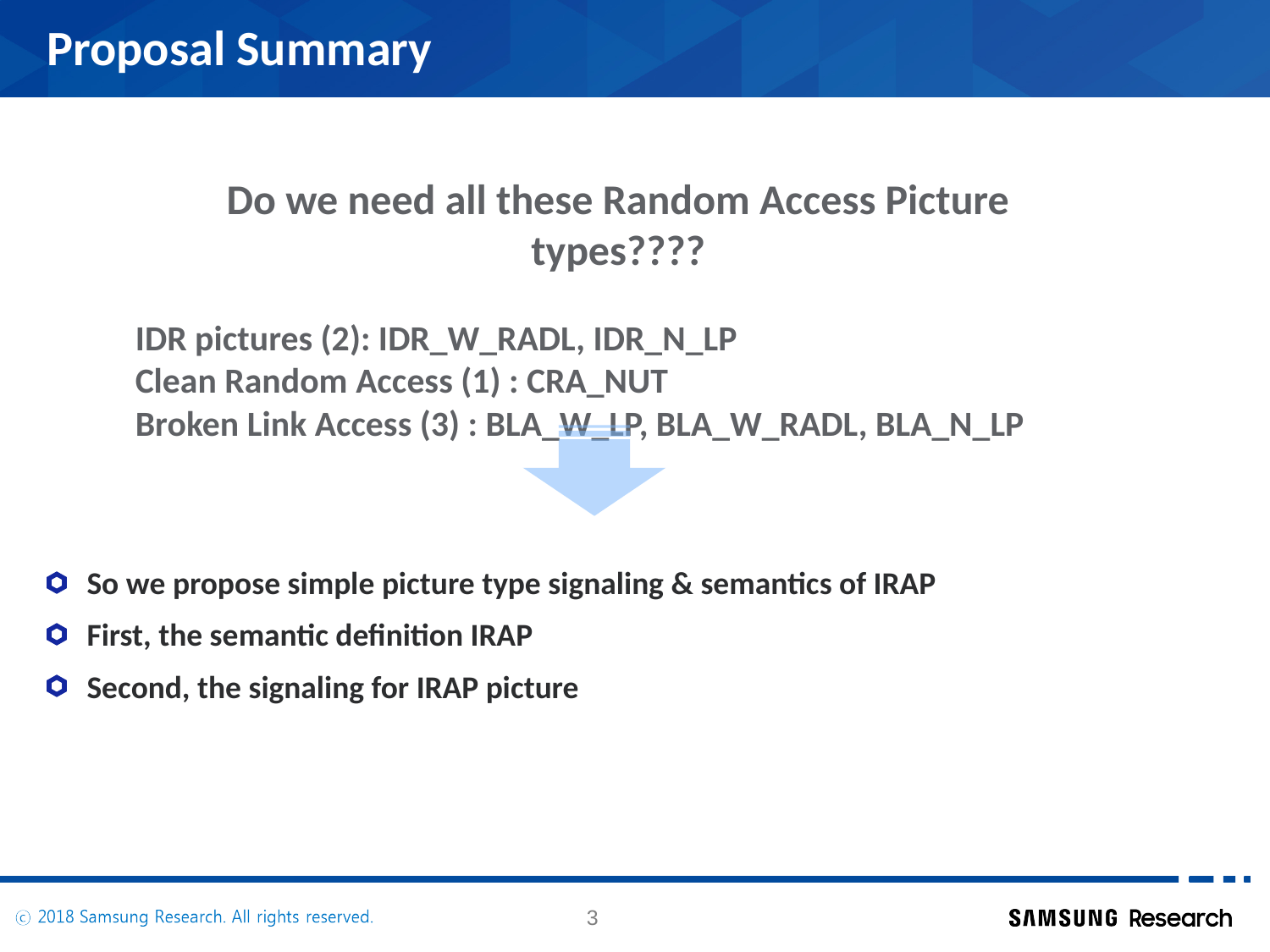

# Proposal Summary
Do we need all these Random Access Picture types????

IDR pictures (2): IDR_W_RADL, IDR_N_LP
Clean Random Access (1) : CRA_NUT
Broken Link Access (3) : BLA_W_LP, BLA_W_RADL, BLA_N_LP

So we propose simple picture type signaling & semantics of IRAP
First, the semantic definition IRAP
Second, the signaling for IRAP picture